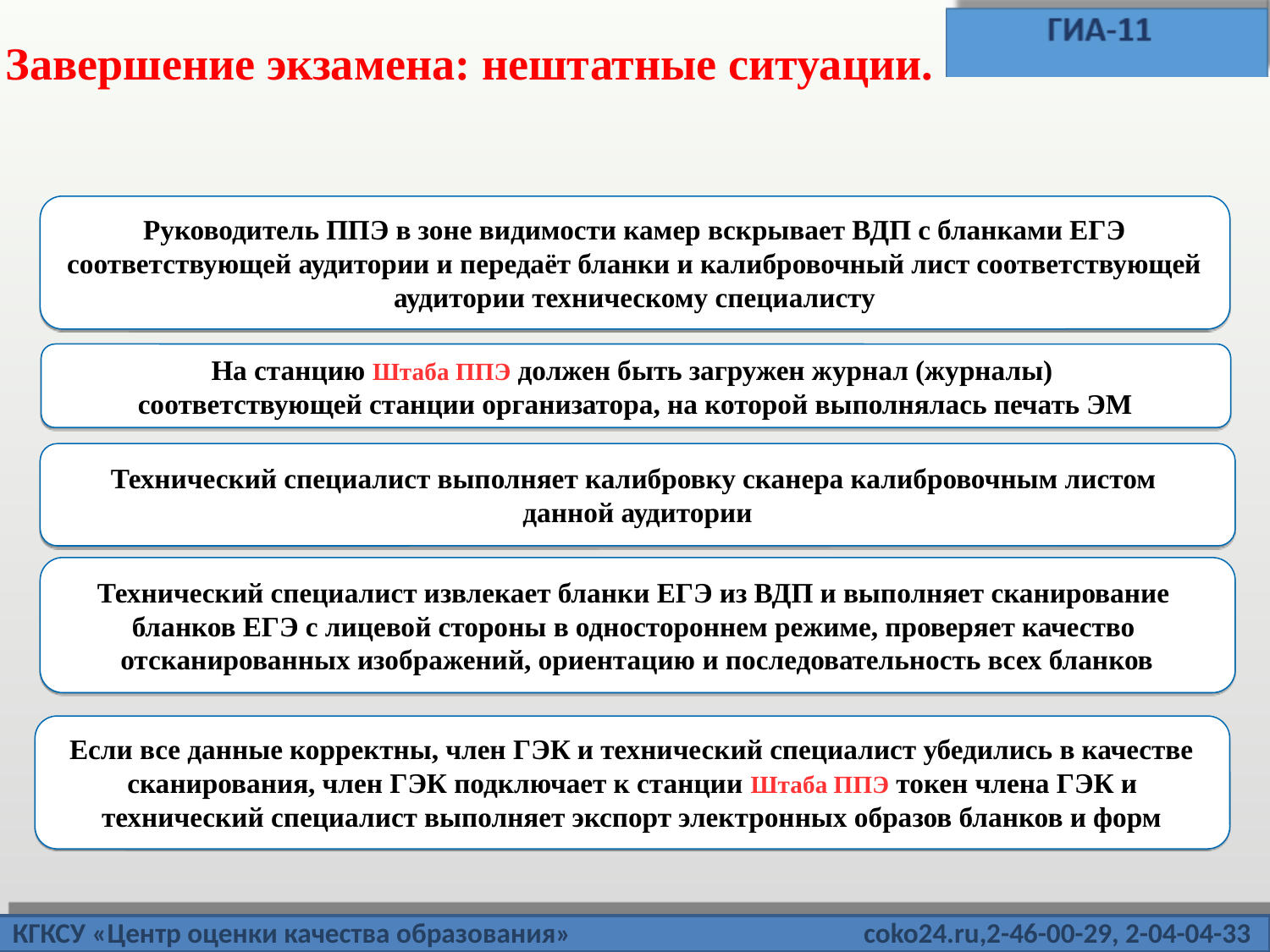

Завершение экзамена: нештатные ситуации.
Руководитель ППЭ в зоне видимости камер вскрывает ВДП с бланками ЕГЭ соответствующей аудитории и передаёт бланки и калибровочный лист соответствующей аудитории техническому специалисту
На станцию Штаба ППЭ должен быть загружен журнал (журналы)
соответствующей станции организатора, на которой выполнялась печать ЭМ
Технический специалист выполняет калибровку сканера калибровочным листом
данной аудитории
Технический специалист извлекает бланки ЕГЭ из ВДП и выполняет сканирование
бланков ЕГЭ с лицевой стороны в одностороннем режиме, проверяет качество
отсканированных изображений, ориентацию и последовательность всех бланков
Если все данные корректны, член ГЭК и технический специалист убедились в качестве сканирования, член ГЭК подключает к станции Штаба ППЭ токен члена ГЭК и технический специалист выполняет экспорт электронных образов бланков и форм